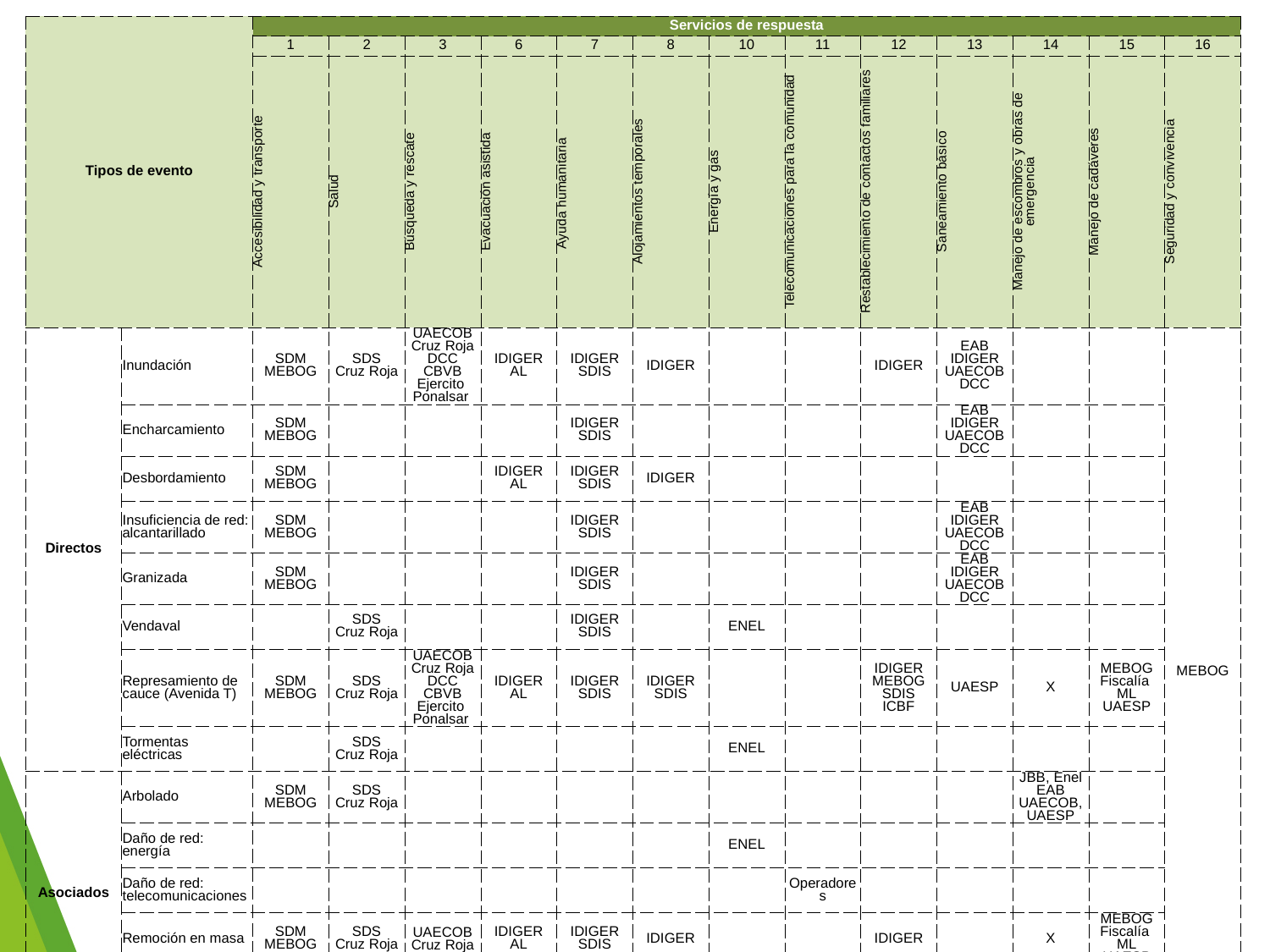

| Tipos de evento |  | Servicios de respuesta |  |  |  |  |  |  |  |  |  |  |  |  |
| --- | --- | --- | --- | --- | --- | --- | --- | --- | --- | --- | --- | --- | --- | --- |
|  |  | 1 | 2 | 3 | 6 | 7 | 8 | 10 | 11 | 12 | 13 | 14 | 15 | 16 |
|  |  | Accesibilidad y transporte | Salud | Búsqueda y rescate | Evacuación asistida | Ayuda humanitaria | Alojamientos temporales | Energía y gas | Telecomunicaciones para la comunidad | Restablecimiento de contactos familiares | Saneamiento básico | Manejo de escombros y obras de emergencia | Manejo de cadáveres | Seguridad y convivencia |
| Directos | Inundación | SDM MEBOG | SDS Cruz Roja | UAECOB Cruz Roja DCC CBVB Ejercito Ponalsar | IDIGER AL | IDIGER SDIS | IDIGER |  |  | IDIGER | EAB IDIGER UAECOB DCC |  |  | MEBOG |
|  | Encharcamiento | SDM MEBOG |  |  |  | IDIGER SDIS |  |  |  |  | EAB IDIGER UAECOB DCC |  |  |  |
|  | Desbordamiento | SDM MEBOG |  |  | IDIGER AL | IDIGER SDIS | IDIGER |  |  |  |  |  |  |  |
|  | Insuficiencia de red: alcantarillado | SDM MEBOG |  |  |  | IDIGER SDIS |  |  |  |  | EAB IDIGER UAECOB DCC |  |  |  |
|  | Granizada | SDM MEBOG |  |  |  | IDIGER SDIS |  |  |  |  | EAB IDIGER UAECOB DCC |  |  |  |
|  | Vendaval |  | SDS Cruz Roja |  |  | IDIGER SDIS |  | ENEL |  |  |  |  |  |  |
|  | Represamiento de cauce (Avenida T) | SDM MEBOG | SDS Cruz Roja | UAECOB Cruz Roja DCC CBVB Ejercito Ponalsar | IDIGER AL | IDIGER SDIS | IDIGER SDIS |  |  | IDIGER MEBOG SDIS ICBF | UAESP | X | MEBOG Fiscalía ML UAESP |  |
|  | Tormentas eléctricas |  | SDS Cruz Roja |  |  |  |  | ENEL |  |  |  |  |  |  |
| Asociados | Arbolado | SDM MEBOG | SDS Cruz Roja |  |  |  |  |  |  |  |  | JBB, Enel EAB UAECOB, UAESP |  |  |
|  | Daño de red: energía |  |  |  |  |  |  | ENEL |  |  |  |  |  |  |
|  | Daño de red: telecomunicaciones |  |  |  |  |  |  |  | Operadores |  |  |  |  |  |
|  | Remoción en masa | SDM MEBOG | SDS Cruz Roja | UAECOB Cruz Roja DCC CBVB Ejercito Ponalsar | IDIGER AL | IDIGER SDIS | IDIGER |  |  | IDIGER |  | X | MEBOG Fiscalía ML UAESP |  |
|  | Riesgo o Colapso estructural |  | SDS Cruz Roja |  | IDIGER AL | IDIGER SDIS | IDIGER |  |  |  |  | X | MEBOG Fiscalía ML UAESP |  |
| Actividad prioritaria |  | Desvíos y cierres | Atención lesionados | Búsqueda y rescate | Actas Orden | Entrega AHE | Ayuda pecuniaria | Rehabilitar reparar | Rehabilitar reparar | Restablecer contacto | Suministrar y operar sistemas de bombeo | Tala, poda, trozar, disponer el material vegetal | Identificación, traslado, custodia, entrega | Asegurar y acordonar la escena |